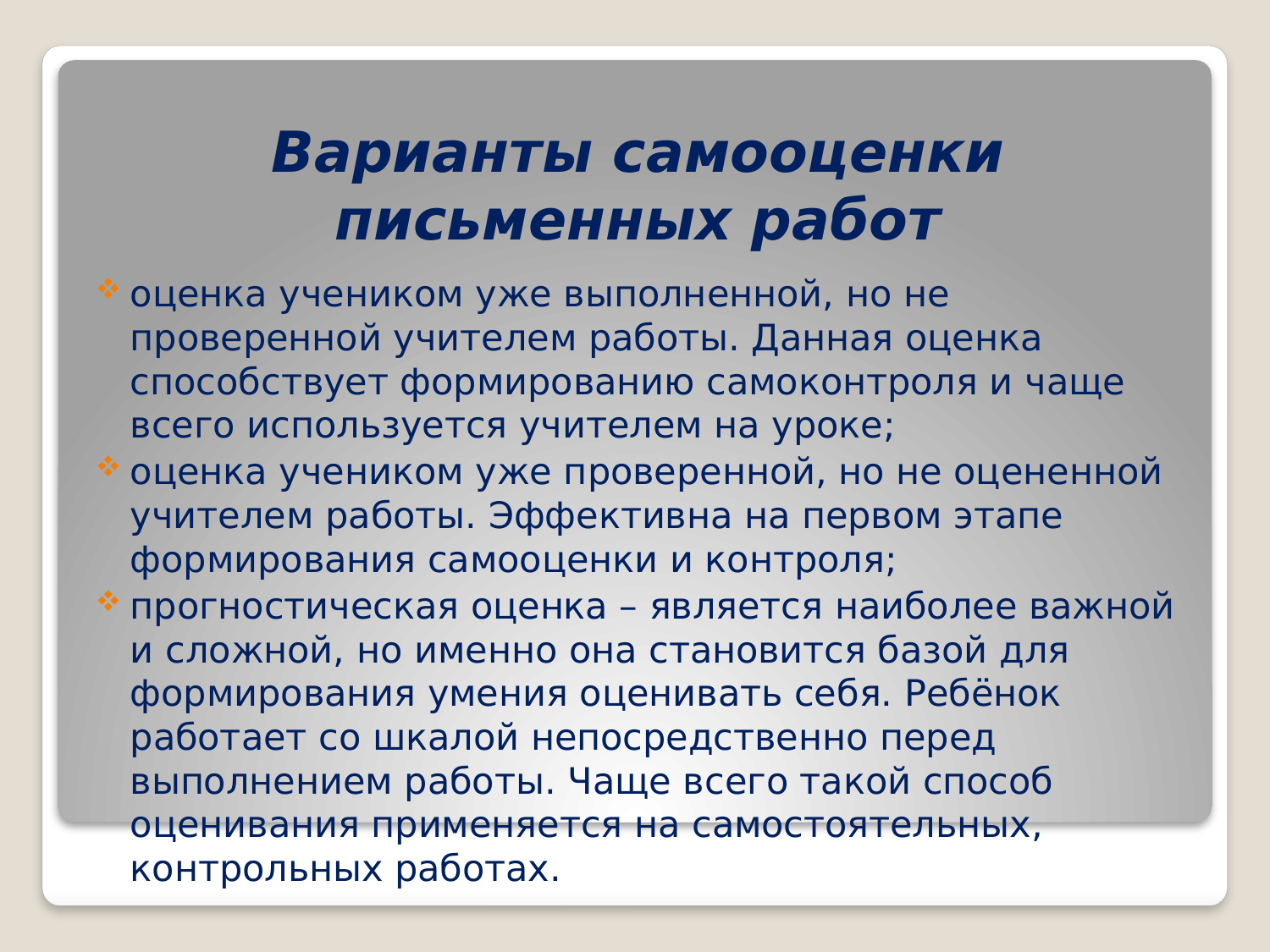

# Варианты самооценки письменных работ
оценка учеником уже выполненной, но не проверенной учителем работы. Данная оценка способствует формированию самоконтроля и чаще всего используется учителем на уроке;
оценка учеником уже проверенной, но не оцененной учителем работы. Эффективна на первом этапе формирования самооценки и контроля;
прогностическая оценка – является наиболее важной и сложной, но именно она становится базой для формирования умения оценивать себя. Ребёнок работает со шкалой непосредственно перед выполнением работы. Чаще всего такой способ оценивания применяется на самостоятельных, контрольных работах.